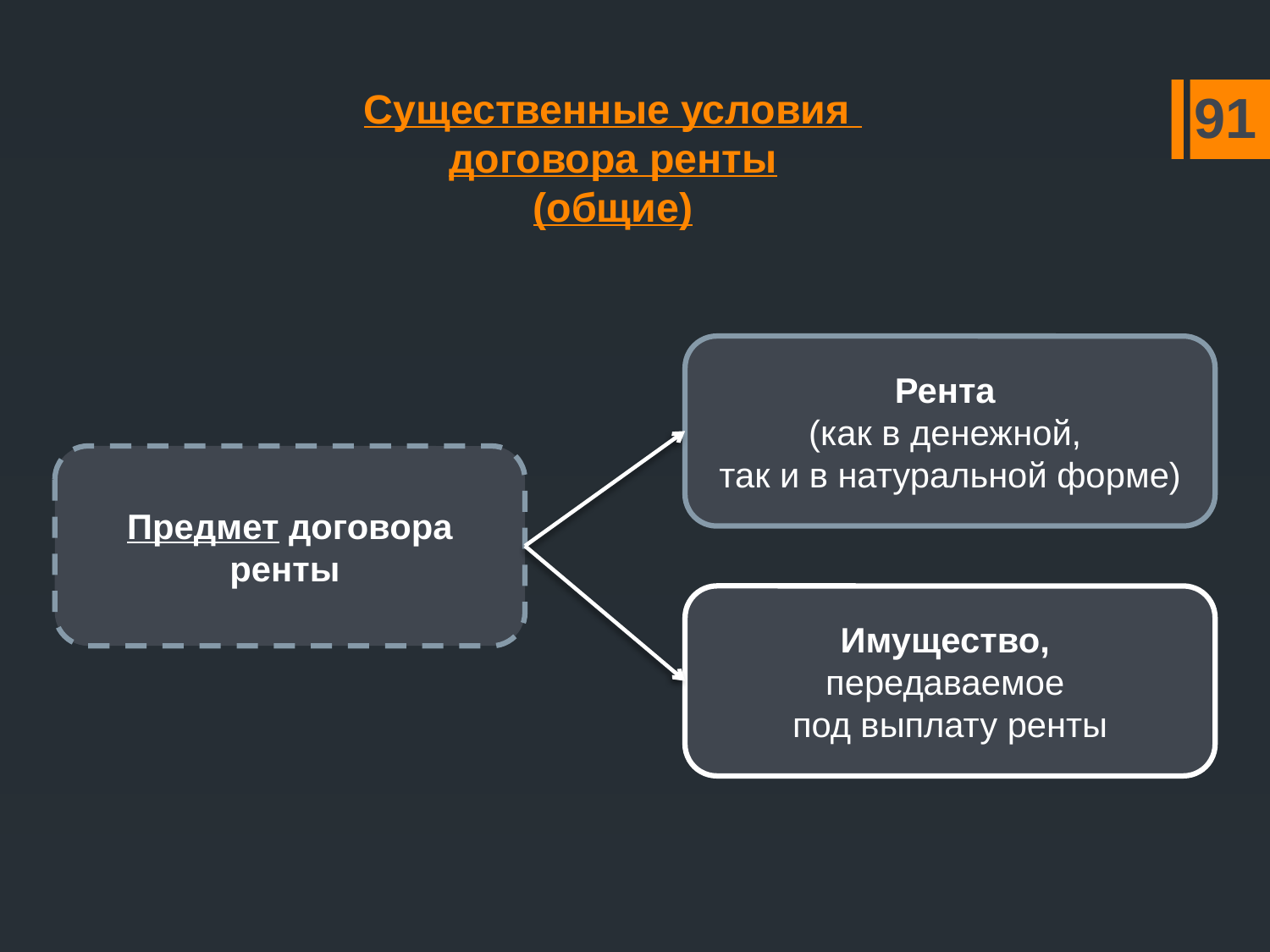

# Существенные условия договора ренты (общие)
91
Рента
(как в денежной,
так и в натуральной форме)

Предмет договора ренты
Имущество,
передаваемое
под выплату ренты